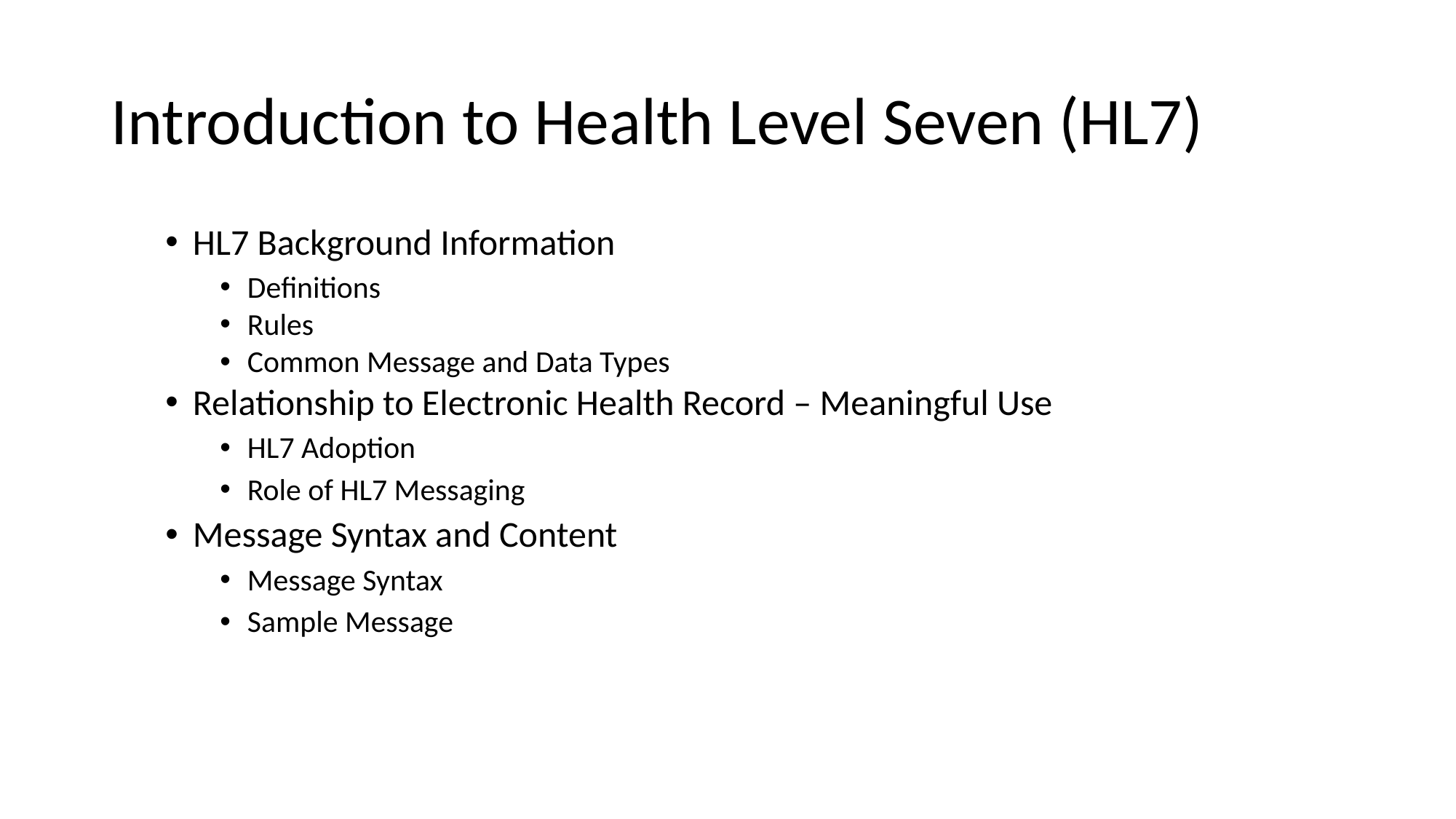

# Introduction to Health Level Seven (HL7)
HL7 Background Information
Definitions
Rules
Common Message and Data Types
Relationship to Electronic Health Record – Meaningful Use
HL7 Adoption
Role of HL7 Messaging
Message Syntax and Content
Message Syntax
Sample Message